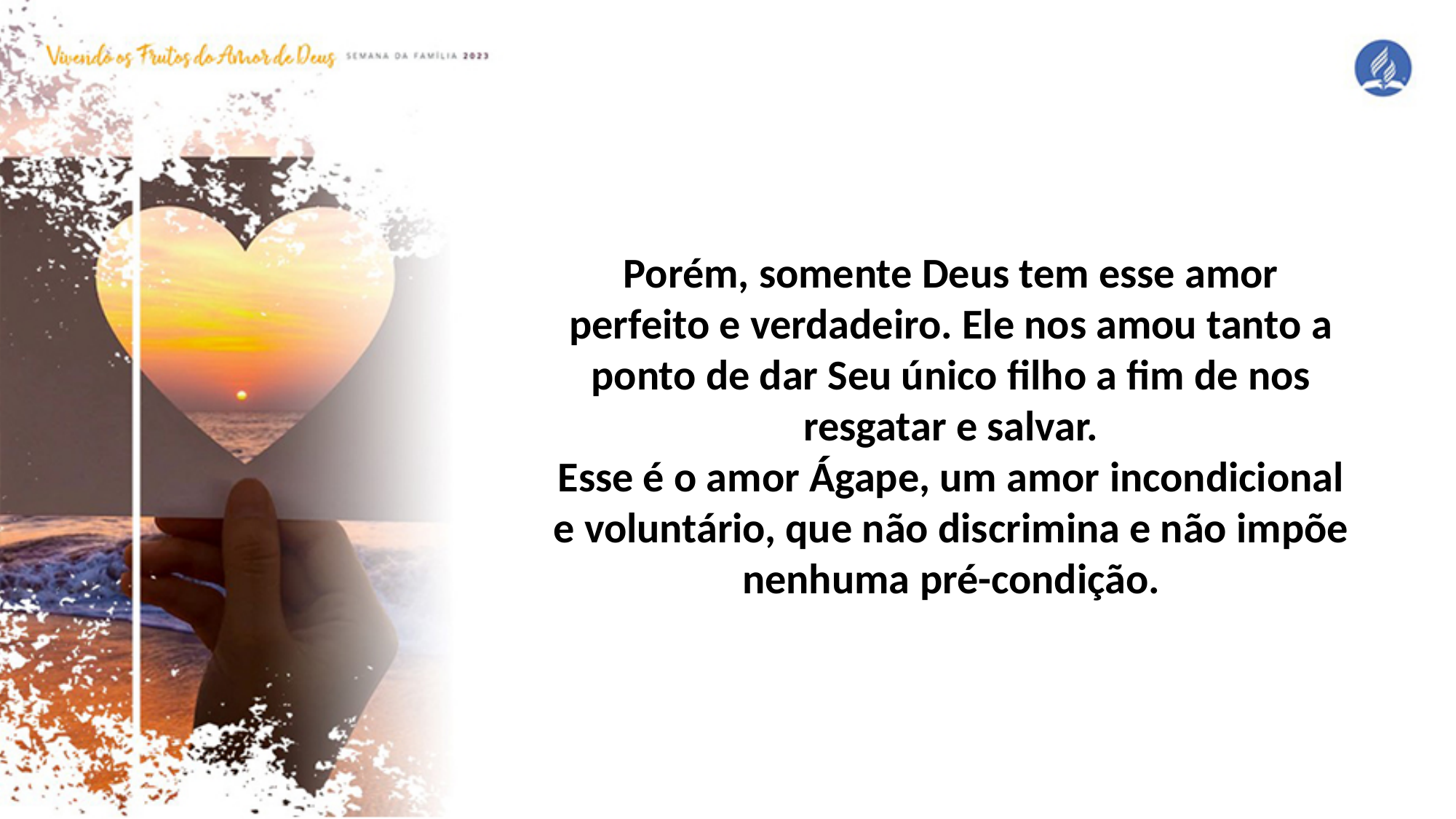

Porém, somente Deus tem esse amor perfeito e verdadeiro. Ele nos amou tanto a ponto de dar Seu único filho a fim de nos resgatar e salvar.
Esse é o amor Ágape, um amor incondicional e voluntário, que não discrimina e não impõe nenhuma pré-condição.